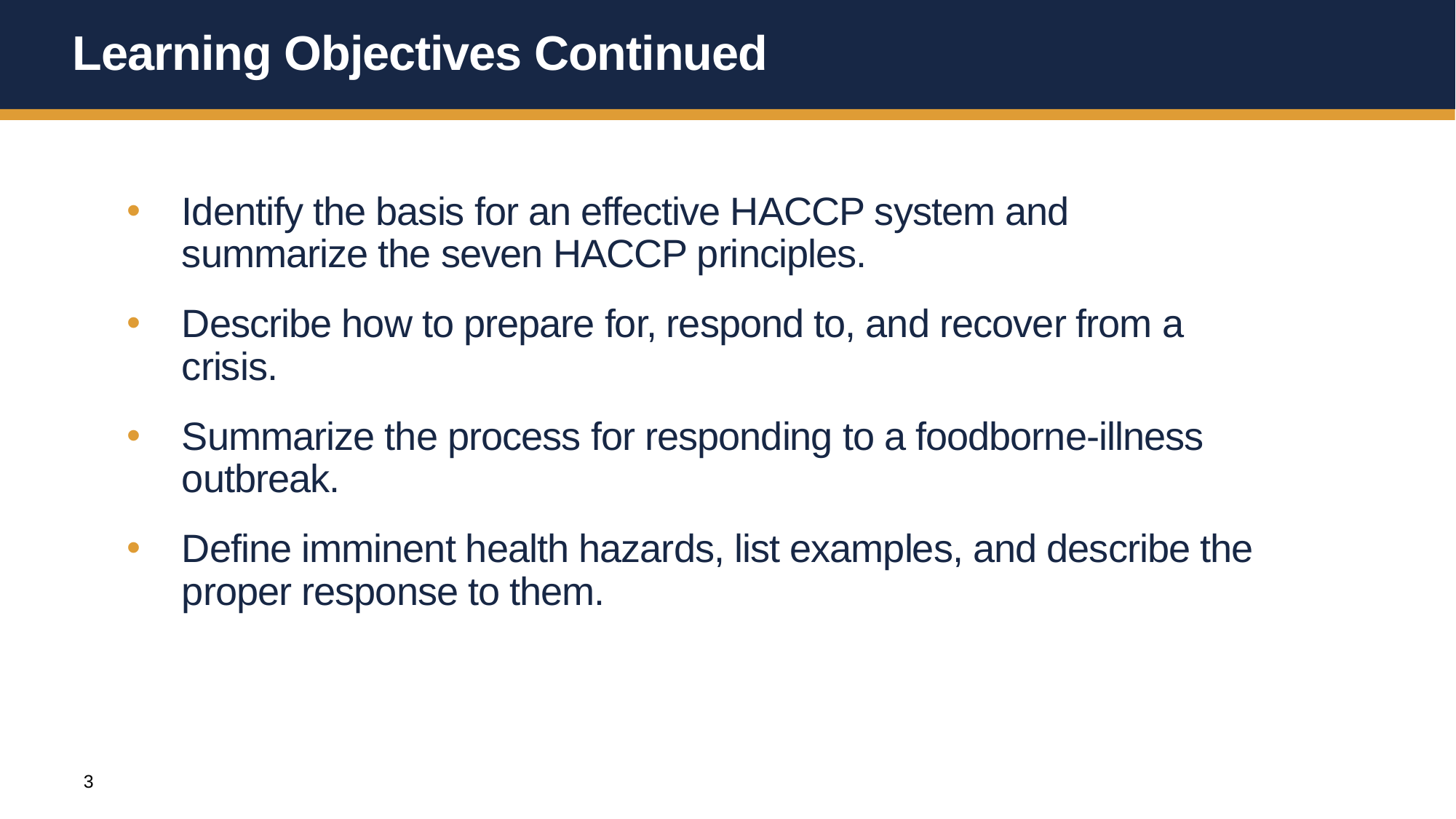

# Learning Objectives Continued
Identify the basis for an effective HACCP system and summarize the seven HACCP principles.
Describe how to prepare for, respond to, and recover from a crisis.
Summarize the process for responding to a foodborne-illness outbreak.
Define imminent health hazards, list examples, and describe the proper response to them.
3